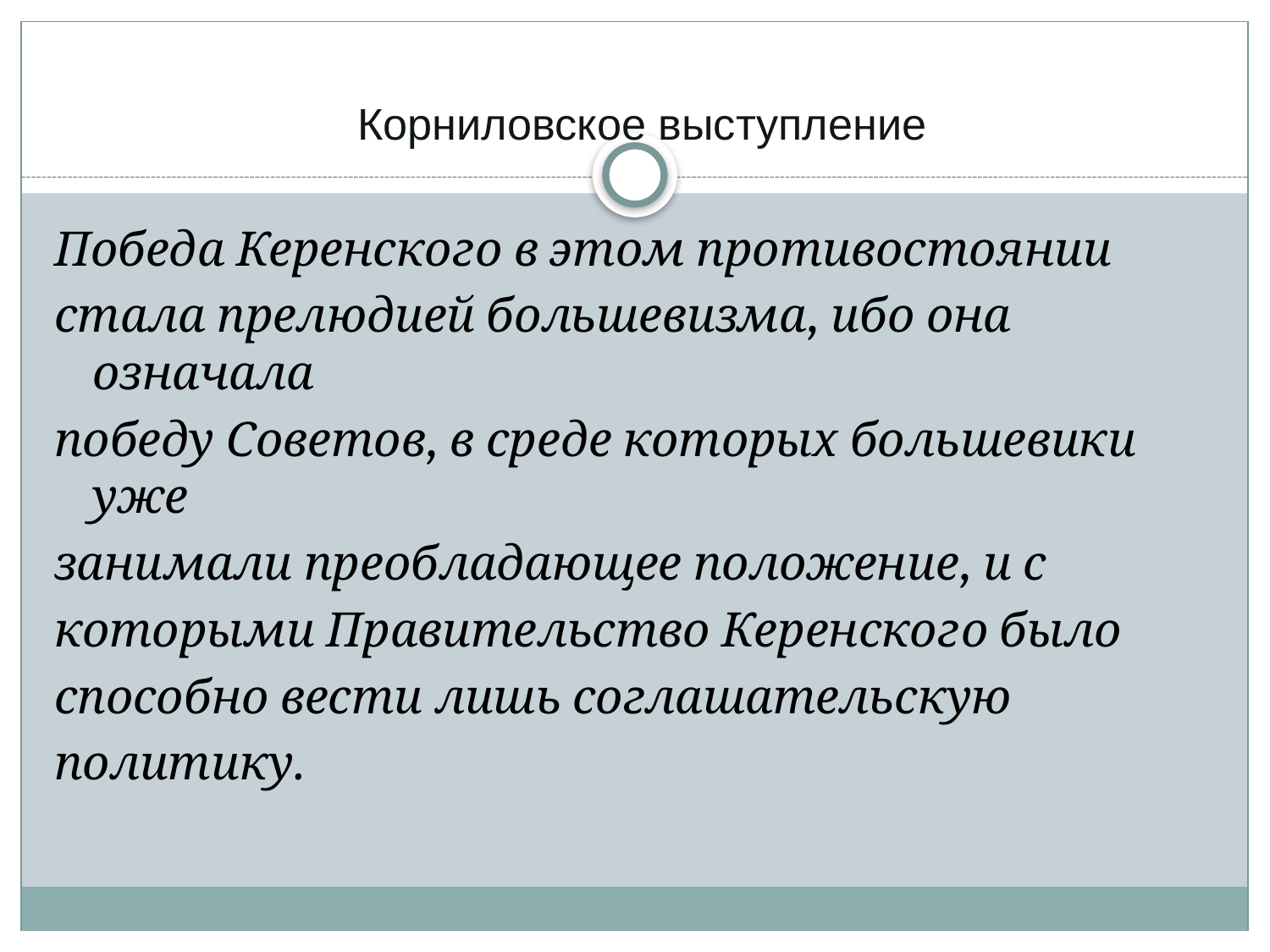

# Корниловское выступление
Победа Керенского в этом противостоянии
стала прелюдией большевизма, ибо она означала
победу Советов, в среде которых большевики уже
занимали преобладающее положение, и с
которыми Правительство Керенского было
способно вести лишь соглашательскую
политику.